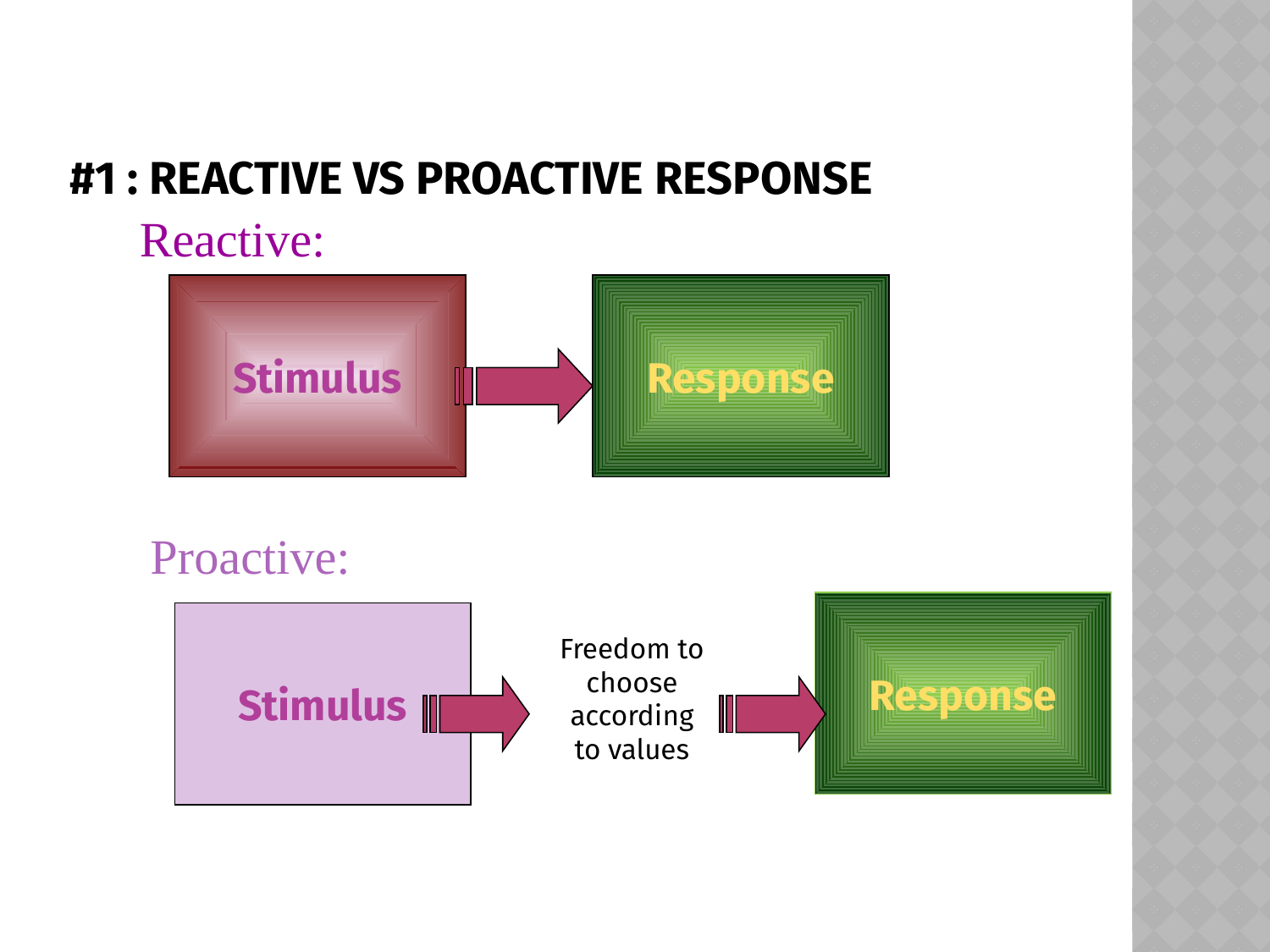

# #1 : Reactive VS Proactive Response
Reactive:
Stimulus
Response

Proactive:
Response
Stimulus
Freedom to
choose
according
to values